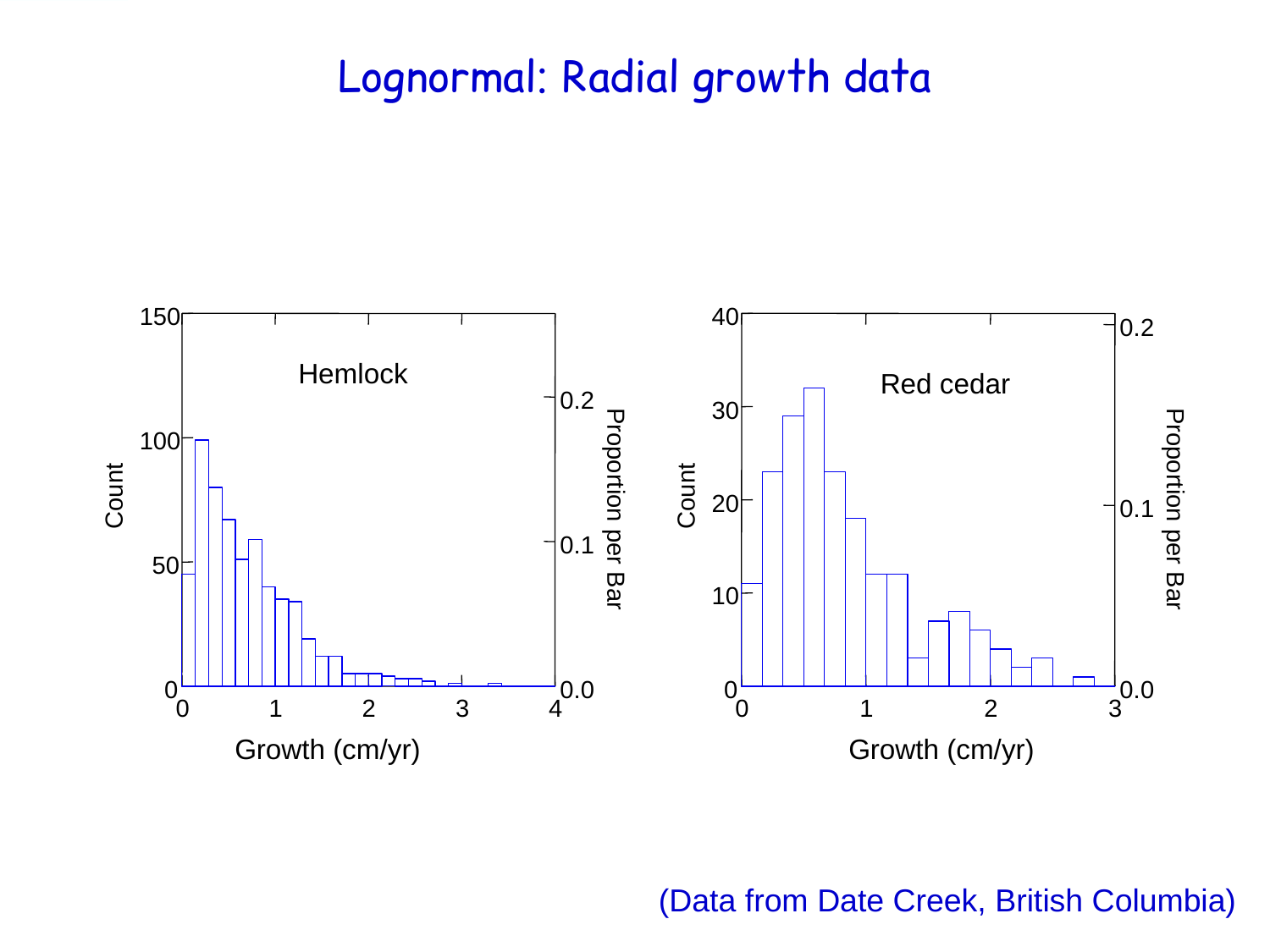

# Lognormal: Radial growth data
150
40
0.2

Hemlock
Red cedar
0.2

30

100

Count
Count

20
0.1
Proportion per Bar
Proportion per Bar

0.1

50

10

0

0.0
0
0.0

0
1
2
3
4
0
1
2
3
HEMLOCK
REDCEDAR
Growth (cm/yr)
Growth (cm/yr)
(Data from Date Creek, British Columbia)